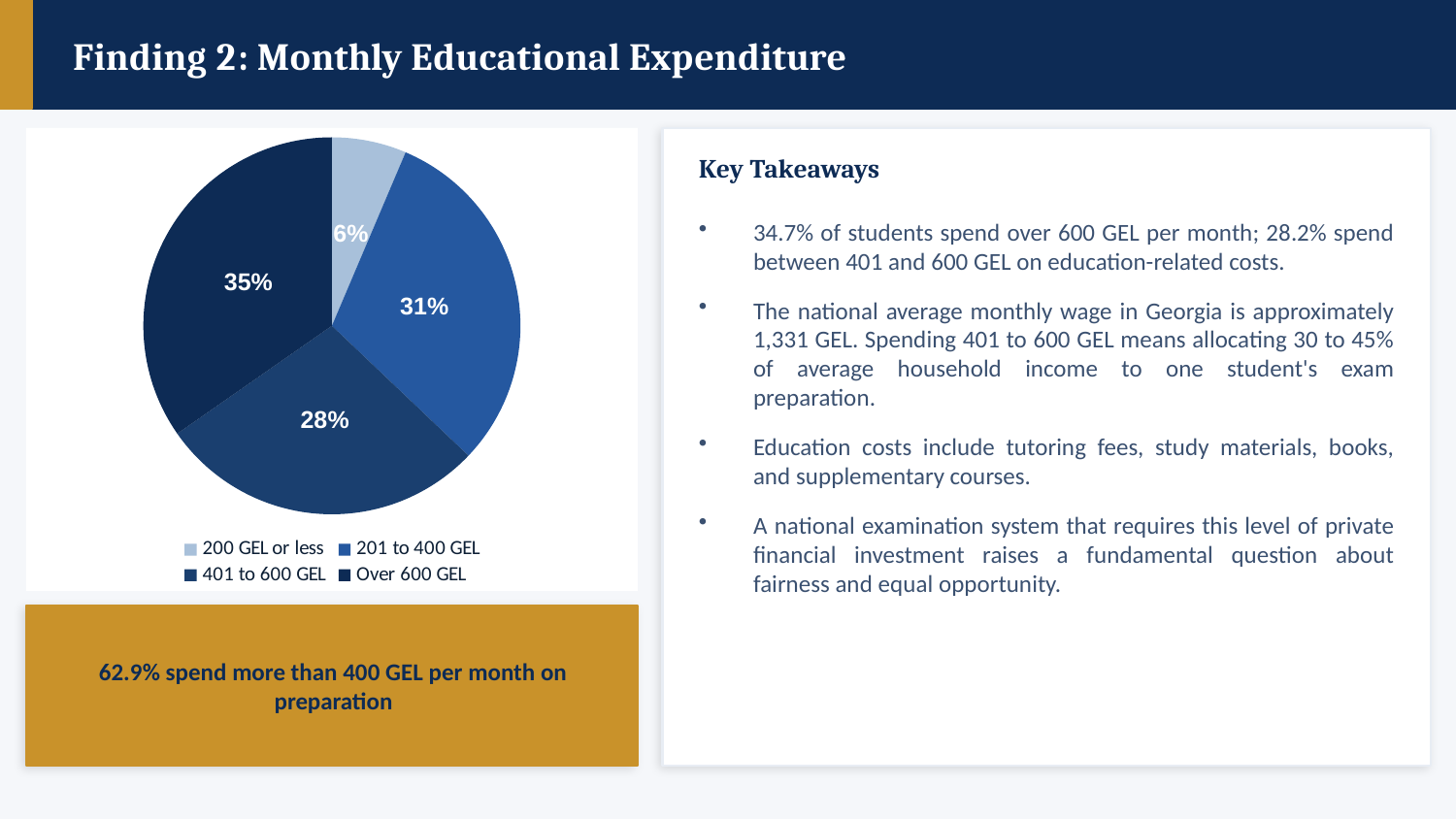

Finding 2: Monthly Educational Expenditure

### Chart

| Category | Students |
|---|---|
| 200 GEL or less | 6.4 |
| 201 to 400 GEL | 30.7 |
| 401 to 600 GEL | 28.2 |
| Over 600 GEL | 34.7 |
Key Takeaways
34.7% of students spend over 600 GEL per month; 28.2% spend between 401 and 600 GEL on education-related costs.
The national average monthly wage in Georgia is approximately 1,331 GEL. Spending 401 to 600 GEL means allocating 30 to 45% of average household income to one student's exam preparation.
Education costs include tutoring fees, study materials, books, and supplementary courses.
A national examination system that requires this level of private financial investment raises a fundamental question about fairness and equal opportunity.

62.9% spend more than 400 GEL per month on preparation